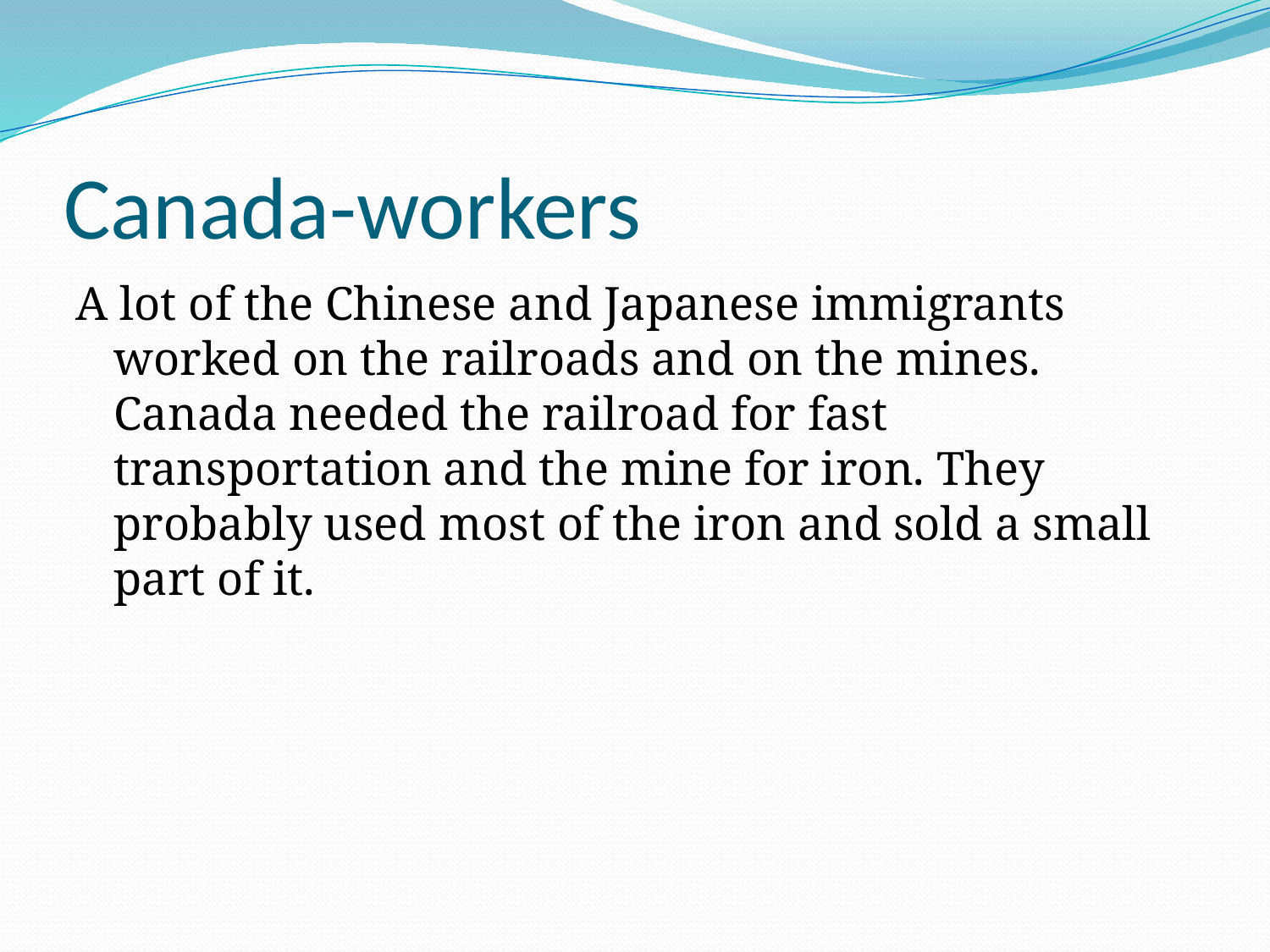

# Canada-workers
A lot of the Chinese and Japanese immigrants worked on the railroads and on the mines. Canada needed the railroad for fast transportation and the mine for iron. They probably used most of the iron and sold a small part of it.